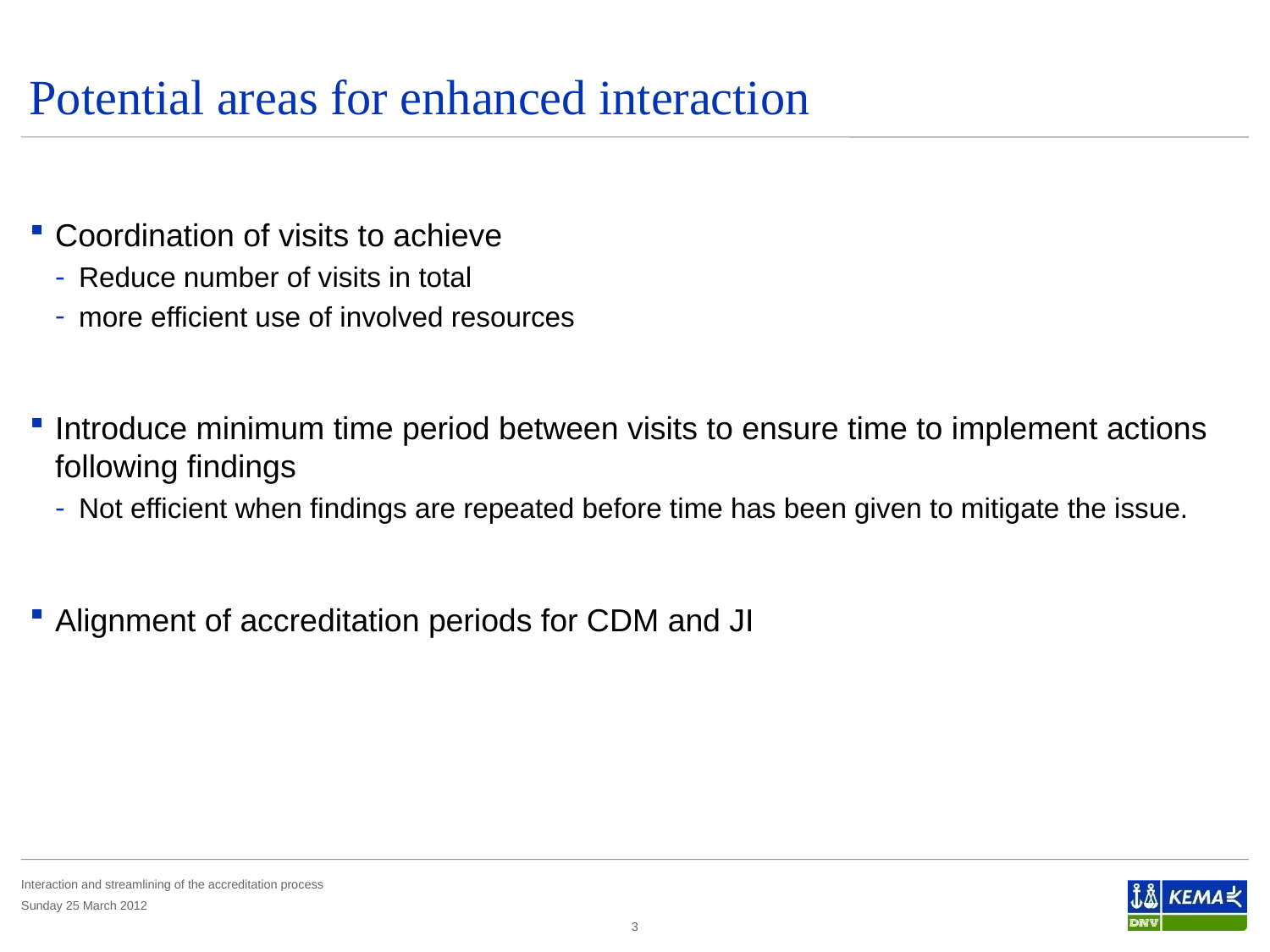

# Potential areas for enhanced interaction

Coordination of visits to achieve
Reduce number of visits in total
more efficient use of involved resources

Introduce minimum time period between visits to ensure time to implement actions following findings
Not efficient when findings are repeated before time has been given to mitigate the issue.

Alignment of accreditation periods for CDM and JI

3